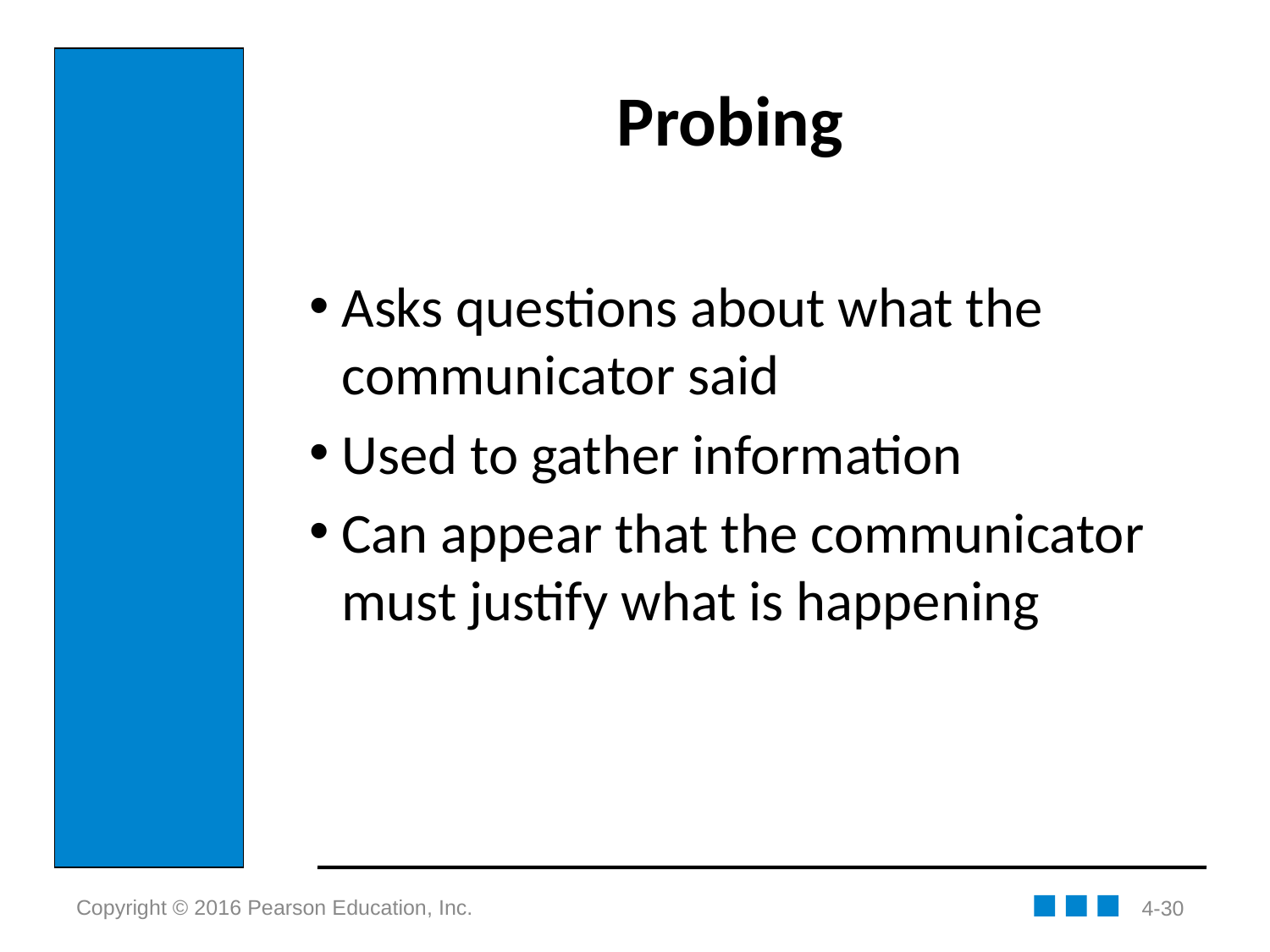

# Probing

Asks questions about what the communicator said
Used to gather information
Can appear that the communicator must justify what is happening

4-30
Copyright © 2016 Pearson Education, Inc.